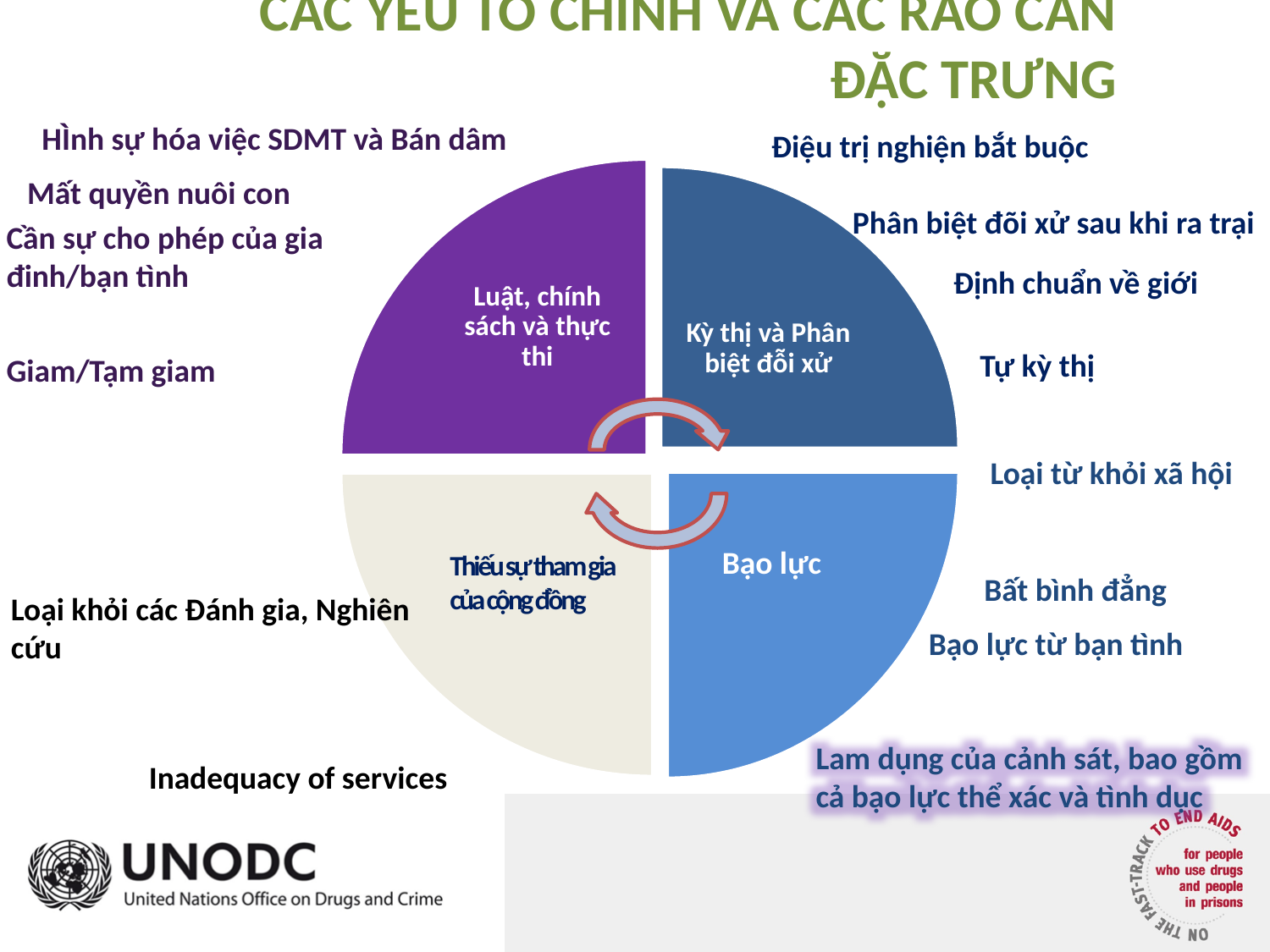

HÌnh sự hóa việc SDMT và Bán dâm
Mất quyền nuôi con
Cần sự cho phép của gia đinh/bạn tình
Giam/Tạm giam
# CÁC YẾU TỐ CHÍNH VÀ CÁC RÀO CẢN ĐẶC TRƯNG
Điệu trị nghiện bắt buộc
Phân biệt đõi xử sau khi ra trại
Định chuẩn về giới
Tự kỳ thị
Loại từ khỏi xã hội
Luật, chính sách và thực thi

Kỳ thị và Phân biệt đỗi xử

Bạo lực

Thiếu sự tham gia của cộng đồng
Bất bình đẳng
Bạo lực từ bạn tình
Lam dụng của cảnh sát, bao gồm cả bạo lực thể xác và tình dục
Loại khỏi các Đánh gia, Nghiên cứu
Inadequacy of services